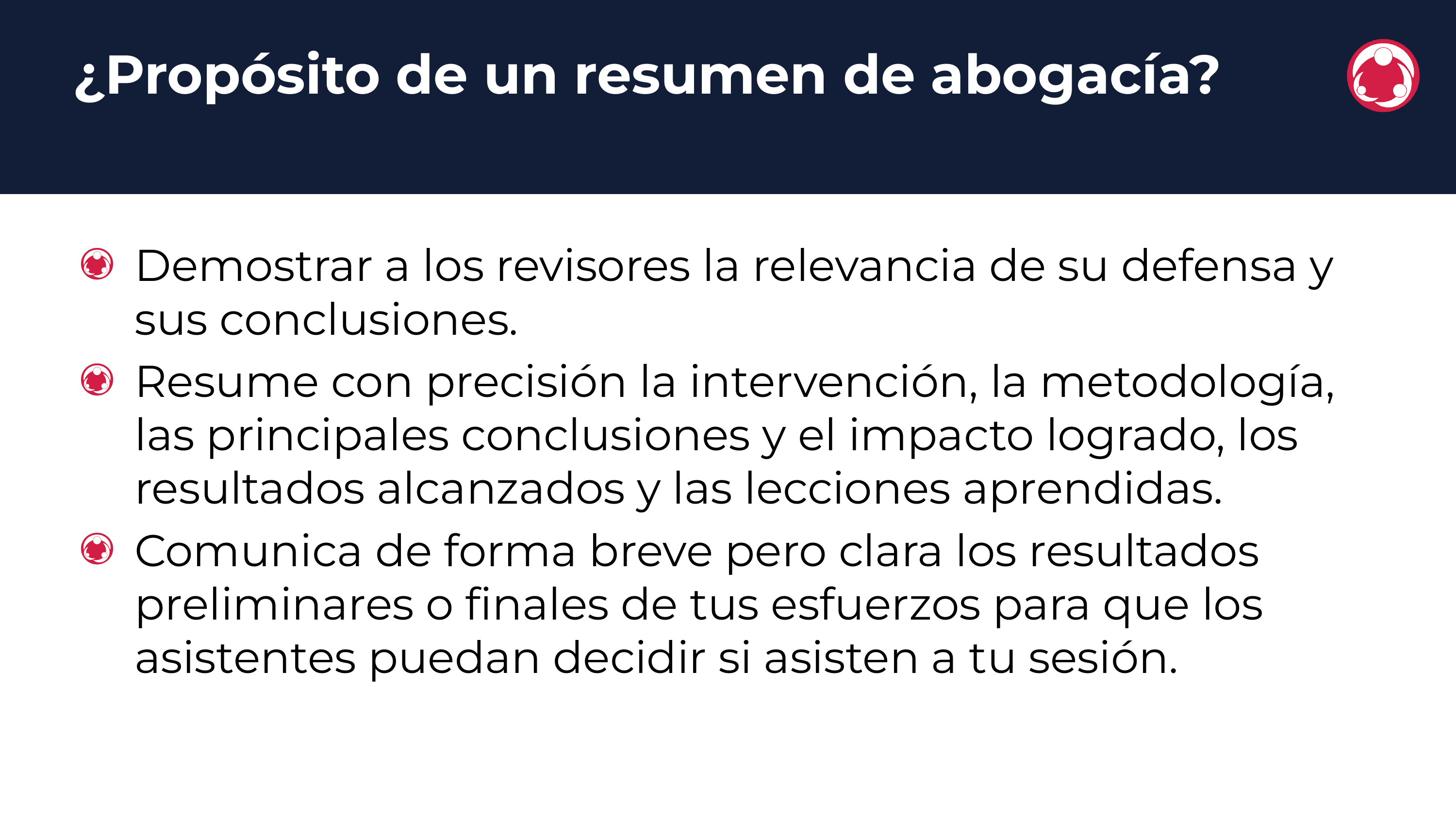

¿Propósito de un resumen de abogacía?

Demostrar a los revisores la relevancia de su defensa y sus conclusiones.
Resume con precisión la intervención, la metodología, las principales conclusiones y el impacto logrado, los resultados alcanzados y las lecciones aprendidas.
Comunica de forma breve pero clara los resultados preliminares o finales de tus esfuerzos para que los asistentes puedan decidir si asisten a tu sesión.